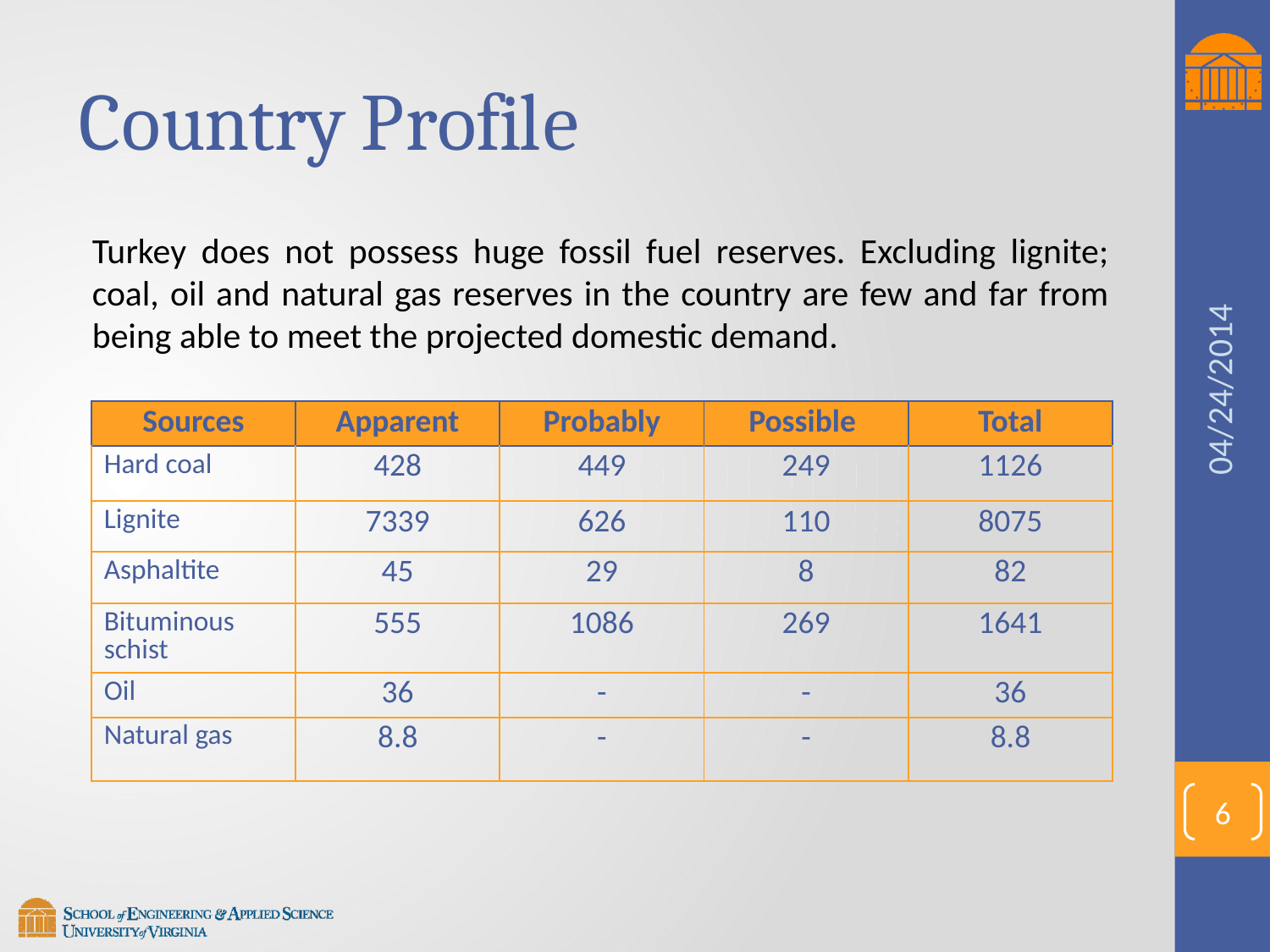

# Country Profile
Turkey does not possess huge fossil fuel reserves. Excluding lignite; coal, oil and natural gas reserves in the country are few and far from being able to meet the projected domestic demand.

04/24/2014
| Sources | Apparent | Probably | Possible | Total |
| --- | --- | --- | --- | --- |
| Hard coal | 428 | 449 | 249 | 1126 |
| Lignite | 7339 | 626 | 110 | 8075 |
| Asphaltite | 45 | 29 | 8 | 82 |
| Bituminous schist | 555 | 1086 | 269 | 1641 |
| Oil | 36 | - | - | 36 |
| Natural gas | 8.8 | - | - | 8.8 |
6